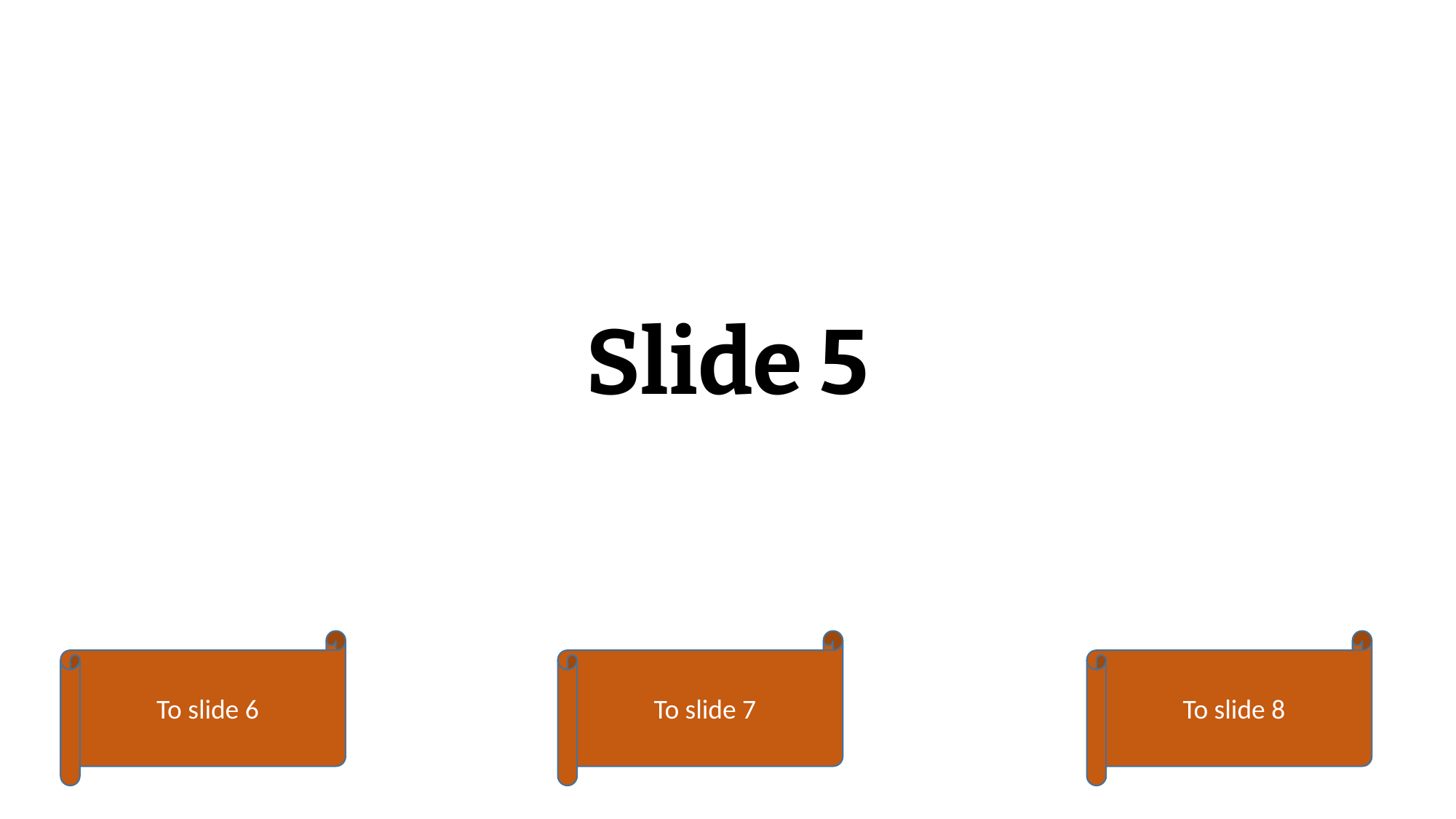

# Slide 5
To slide 6
To slide 7
To slide 8